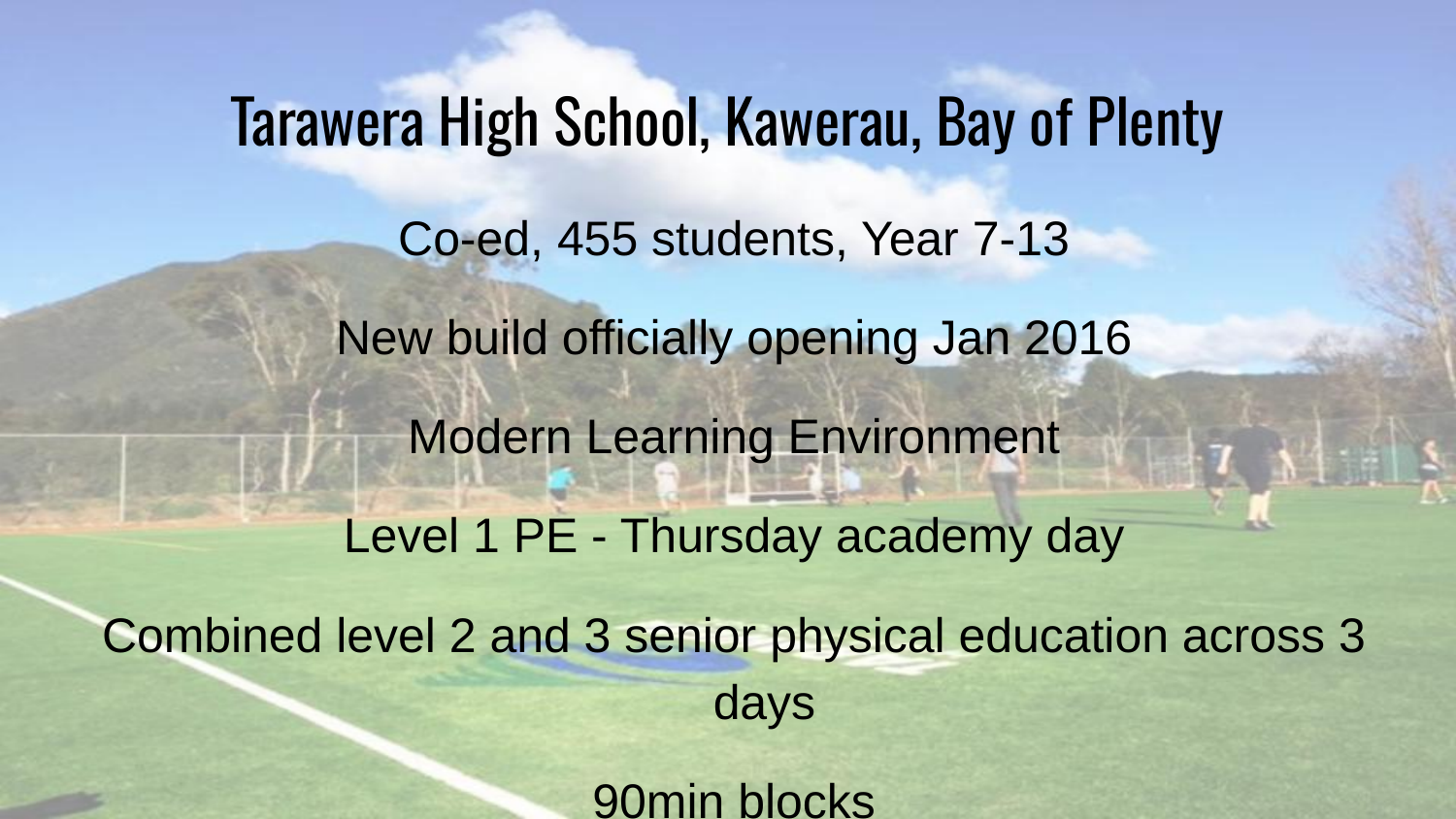

# Tarawera High School, Kawerau, Bay of Plenty
Co-ed, 455 students, Year 7-13
New build officially opening Jan 2016
Modern Learning Environment
Level 1 PE - Thursday academy day
Combined level 2 and 3 senior physical education across 3 days
90min blocks
School chromebooks for each student